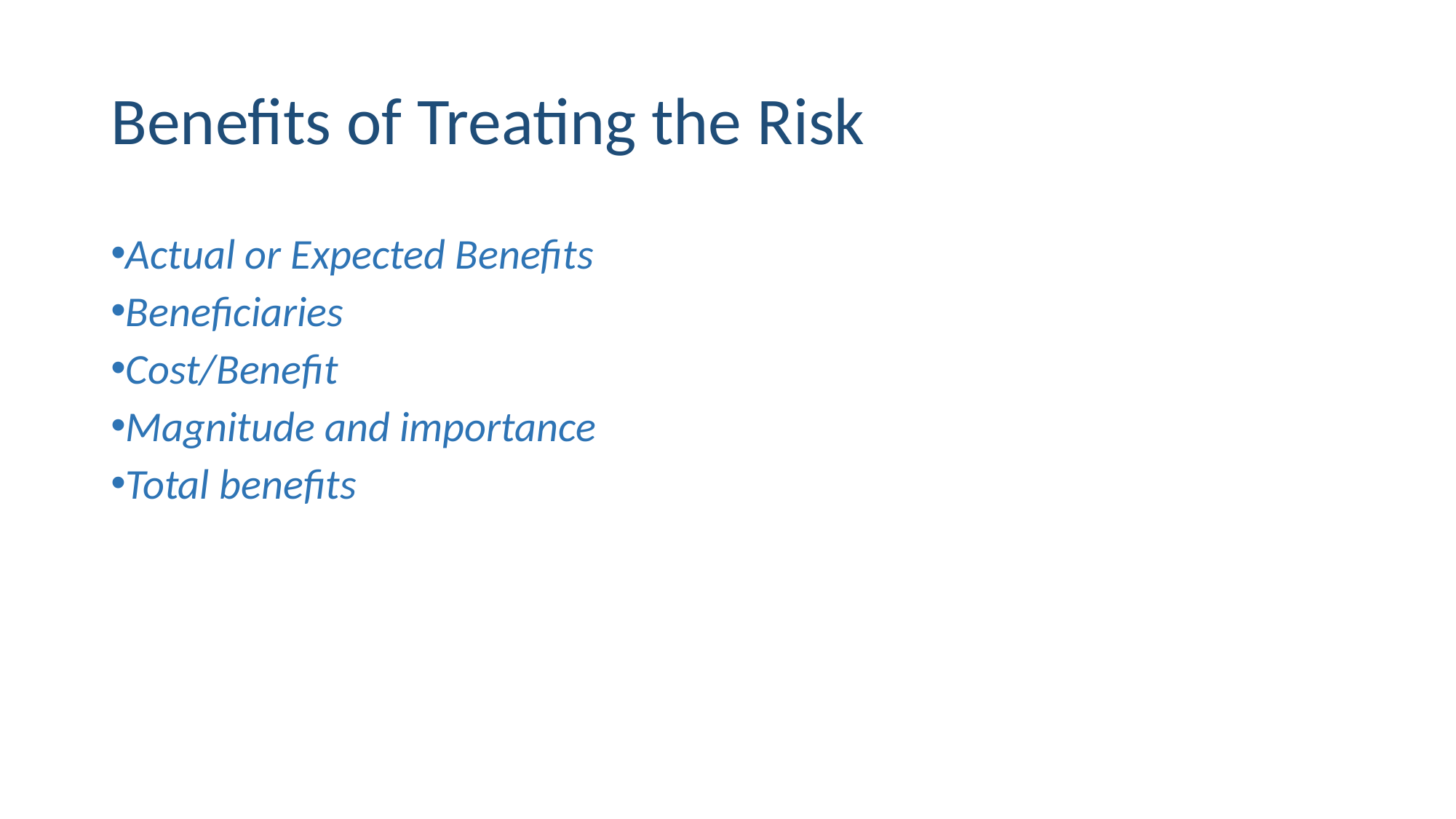

# Benefits of Treating the Risk
Actual or Expected Benefits
Beneficiaries
Cost/Benefit
Magnitude and importance
Total benefits